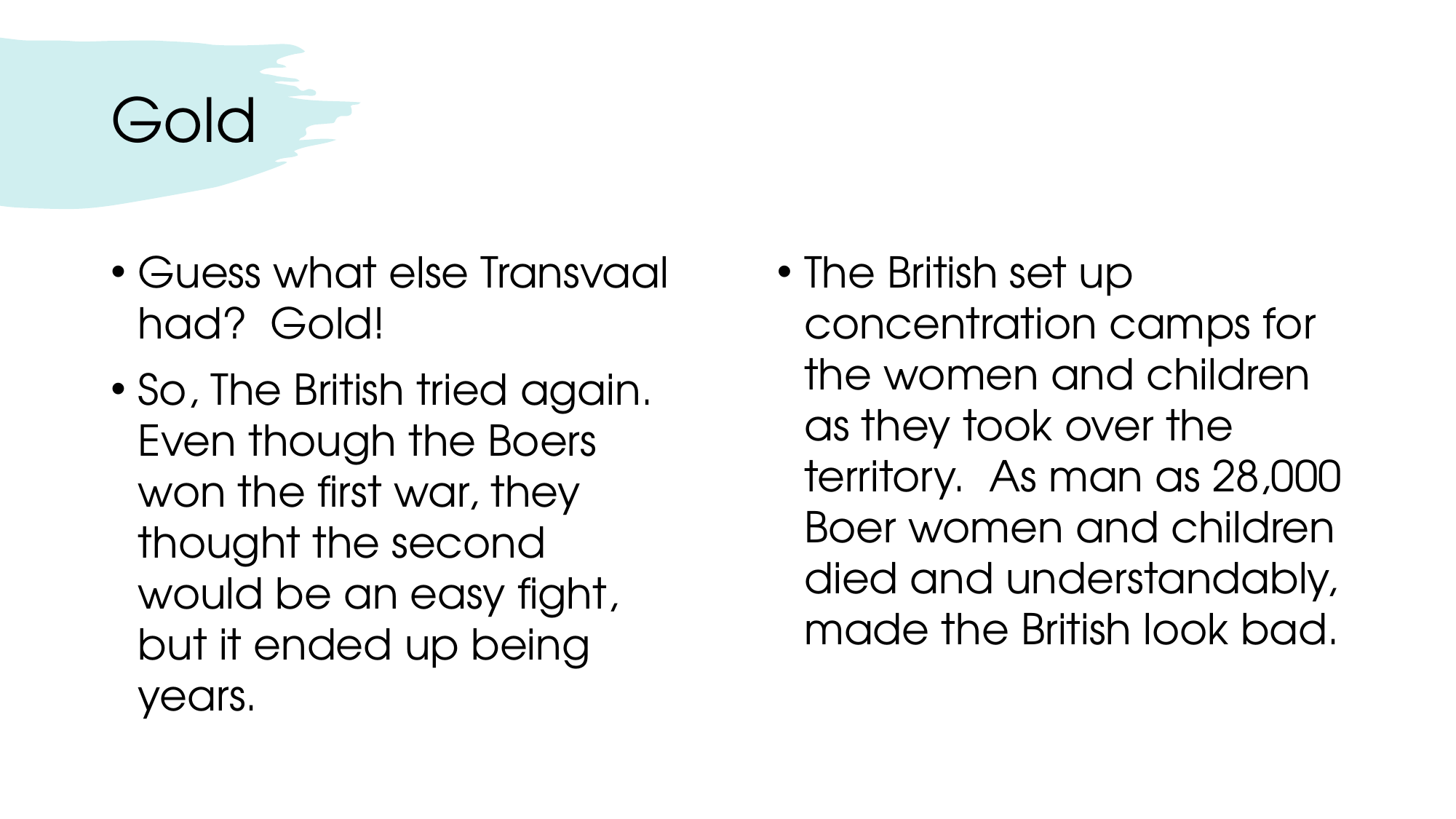

# Gold
Guess what else Transvaal had?  Gold!
So, The British tried again. Even though the Boers won the first war, they thought the second would be an easy fight, but it ended up being years.
The British set up concentration camps for the women and children as they took over the territory.  As man as 28,000 Boer women and children died and understandably, made the British look bad.